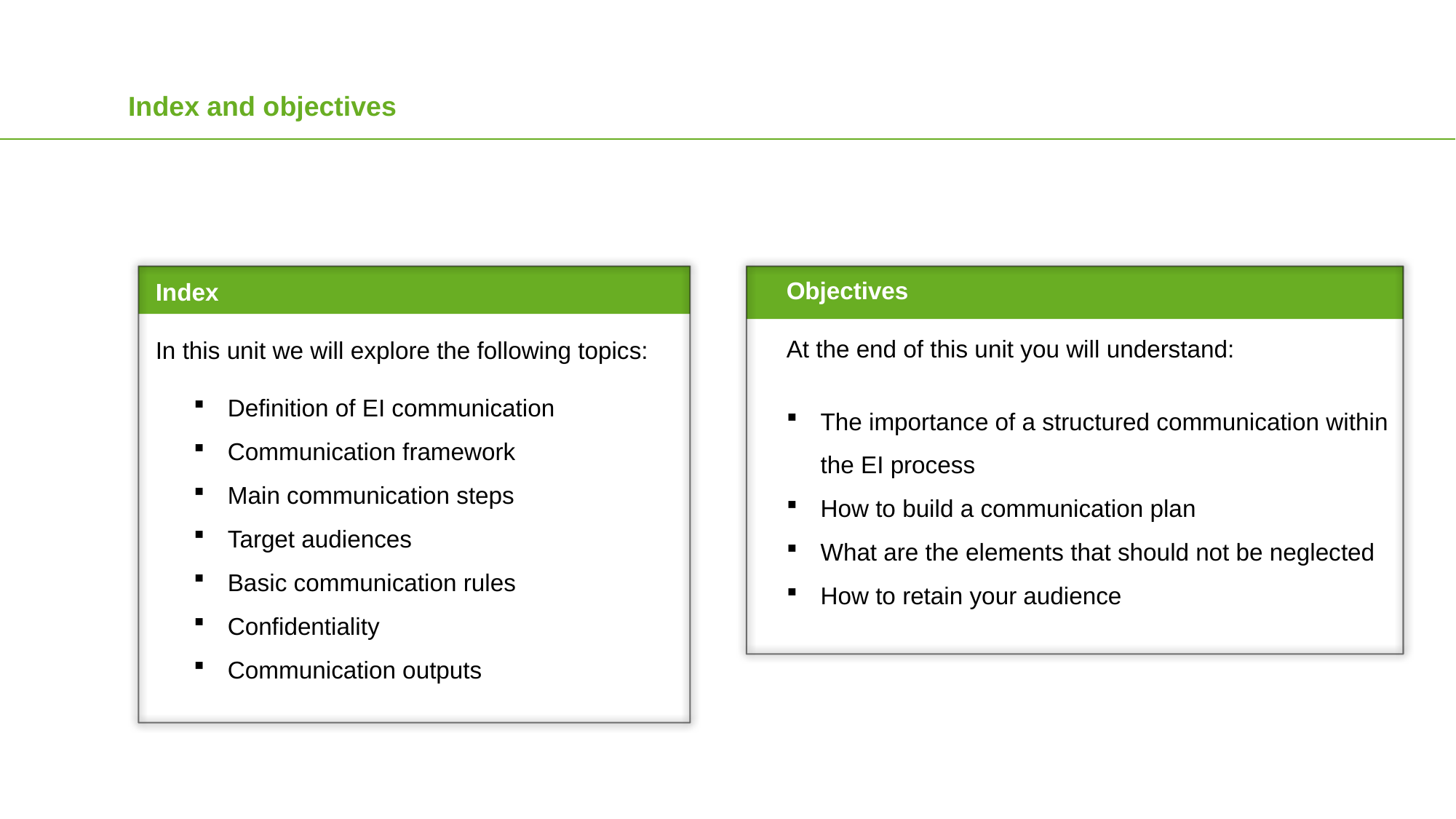

Index and objectives

Objectives

At the end of this unit you will understand:

The importance of a structured communication within the EI process
How to build a communication plan
What are the elements that should not be neglected
How to retain your audience

Index

In this unit we will explore the following topics:

Definition of EI communication
Communication framework
Main communication steps
Target audiences
Basic communication rules
Confidentiality
Communication outputs